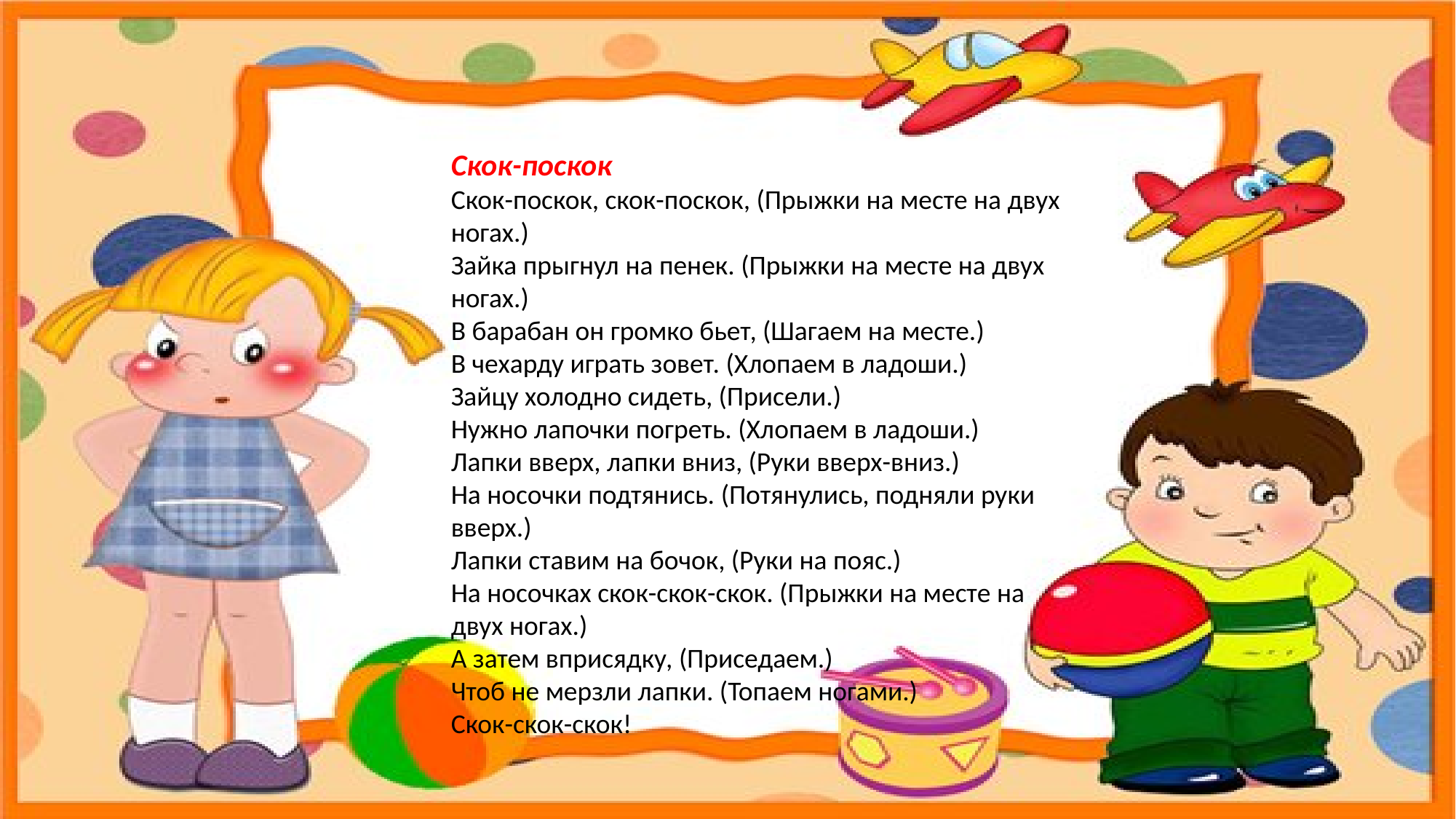

Скок-поскок 
Скок-поскок, скок-поскок, (Прыжки на месте на двух ногах.) 
Зайка прыгнул на пенек. (Прыжки на месте на двух ногах.) 
В барабан он громко бьет, (Шагаем на месте.) 
В чехарду играть зовет. (Хлопаем в ладоши.) 
Зайцу холодно сидеть, (Присели.) 
Нужно лапочки погреть. (Хлопаем в ладоши.) 
Лапки вверх, лапки вниз, (Руки вверх-вниз.) 
На носочки подтянись. (Потянулись, подняли руки вверх.) 
Лапки ставим на бочок, (Руки на пояс.) 
На носочках скок-скок-скок. (Прыжки на месте на двух ногах.) 
А затем вприсядку, (Приседаем.) 
Чтоб не мерзли лапки. (Топаем ногами.) 
Скок-скок-скок!